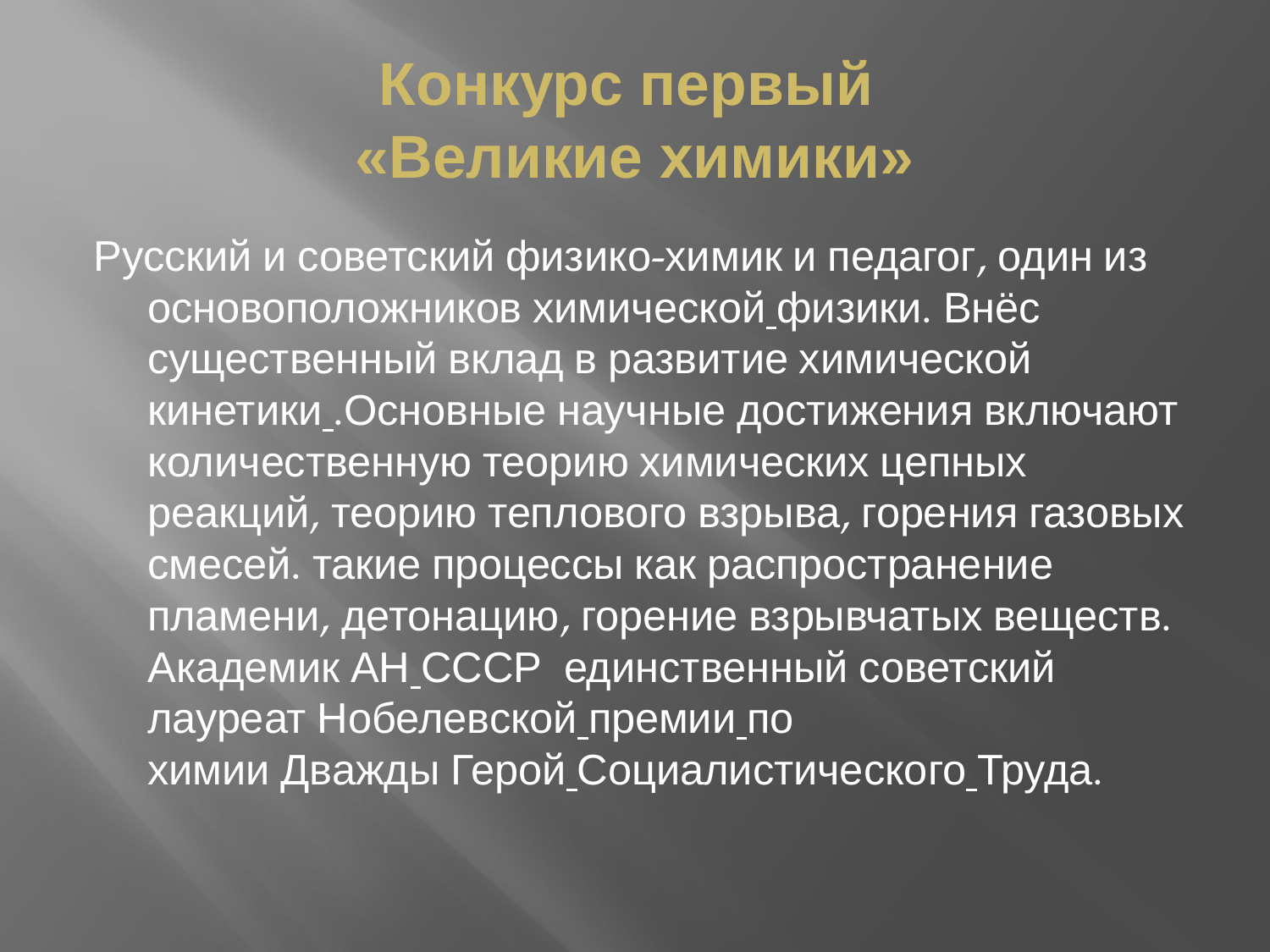

# Конкурс первый «Великие химики»
Русский и советский физико-химик и педагог, один из основоположников химической физики. Внёс существенный вклад в развитие химической кинетики .Основные научные достижения включают количественную теорию химических цепных реакций, теорию теплового взрыва, горения газовых смесей. такие процессы как распространение пламени, детонацию, горение взрывчатых веществ. Академик АН СССР  единственный советский лауреат Нобелевской премии по химии Дважды Герой Социалистического Труда.